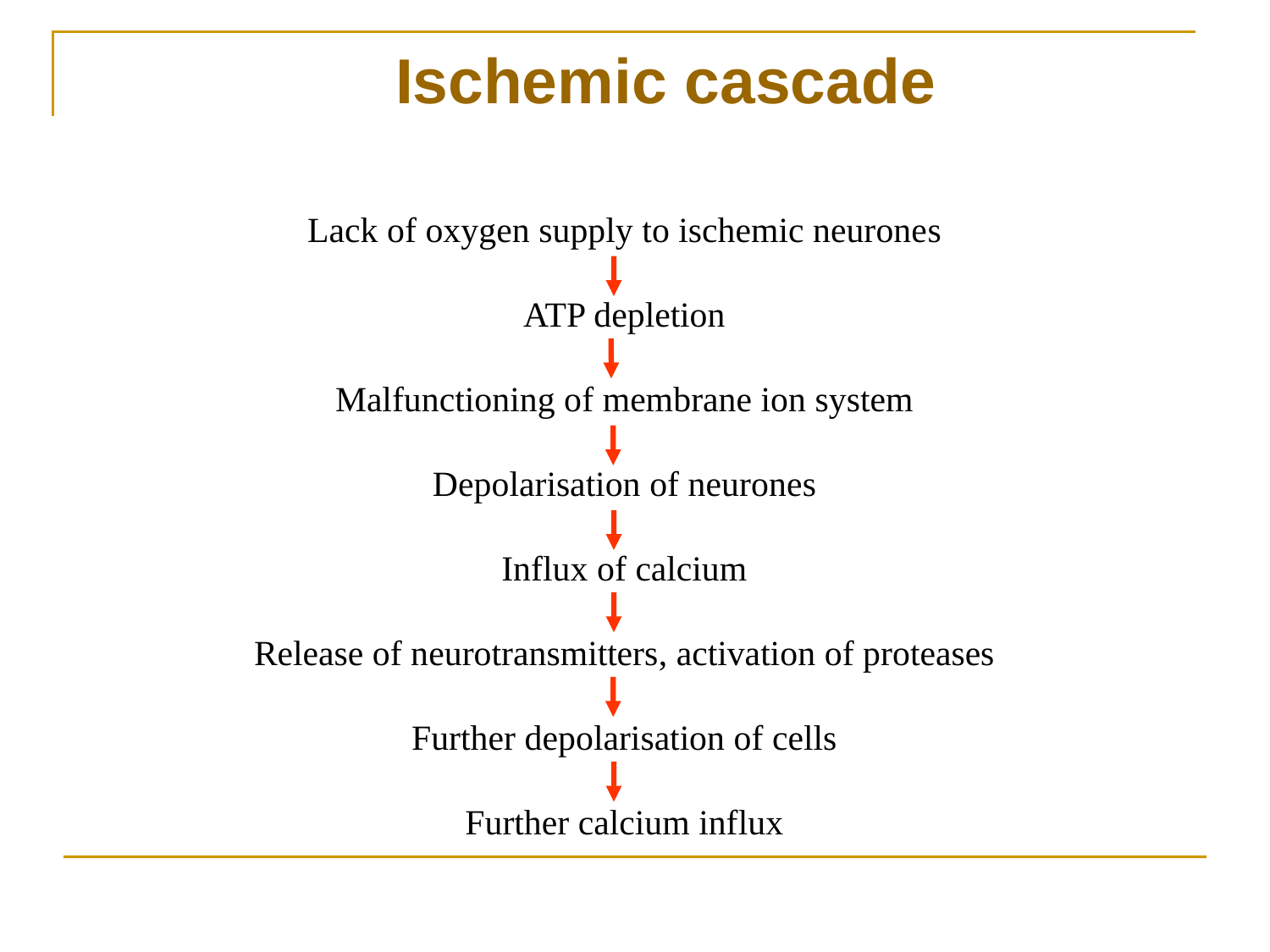

Ischemic cascade
Lack of oxygen supply to ischemic neurones

ATP depletion

Malfunctioning of membrane ion system

Depolarisation of neurones

Influx of calcium

Release of neurotransmitters, activation of proteases

Further depolarisation of cells

Further calcium influx